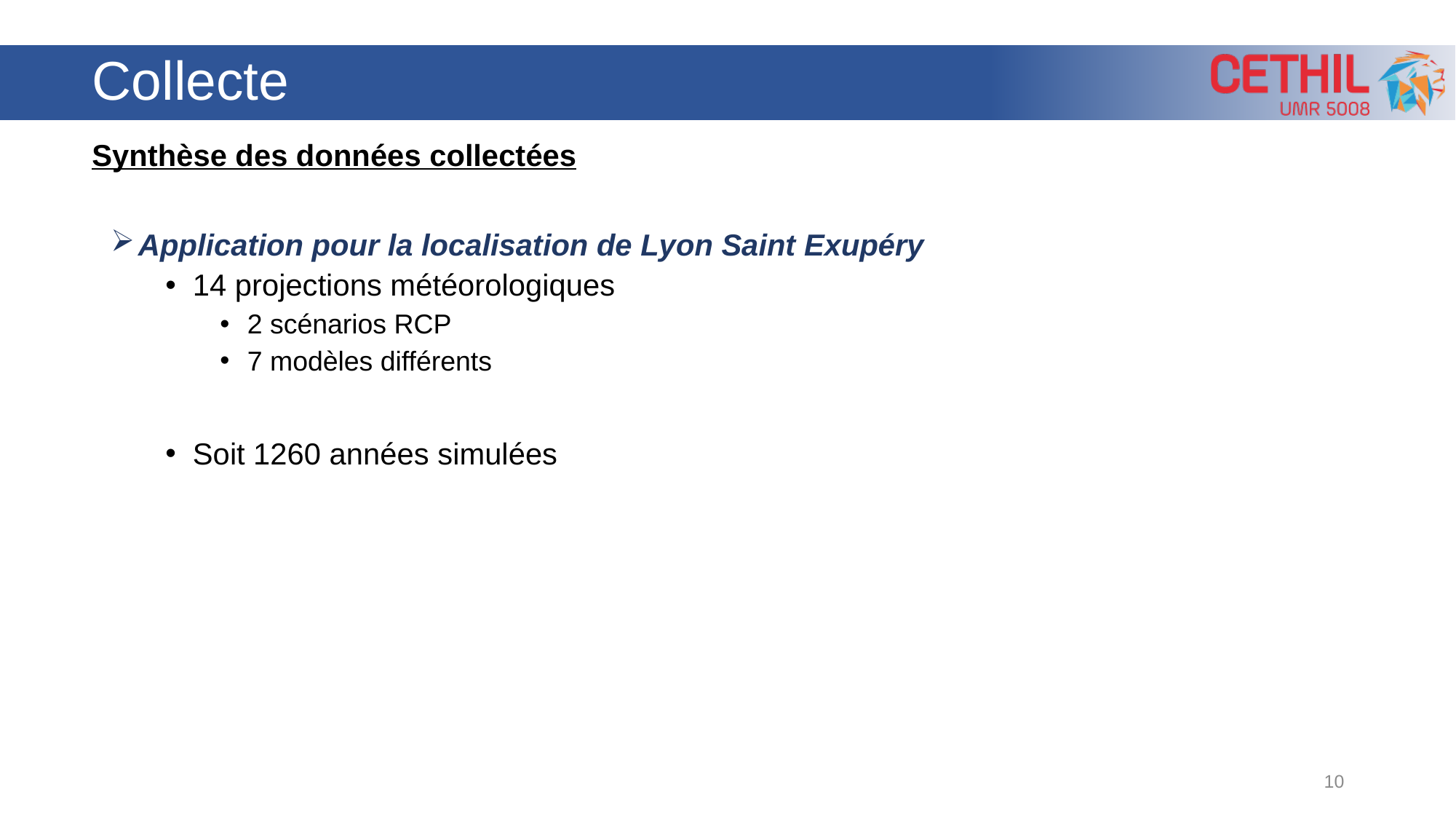

# Collecte
Synthèse des données collectées
Application pour la localisation de Lyon Saint Exupéry
14 projections météorologiques
2 scénarios RCP
7 modèles différents

Soit 1260 années simulées
10